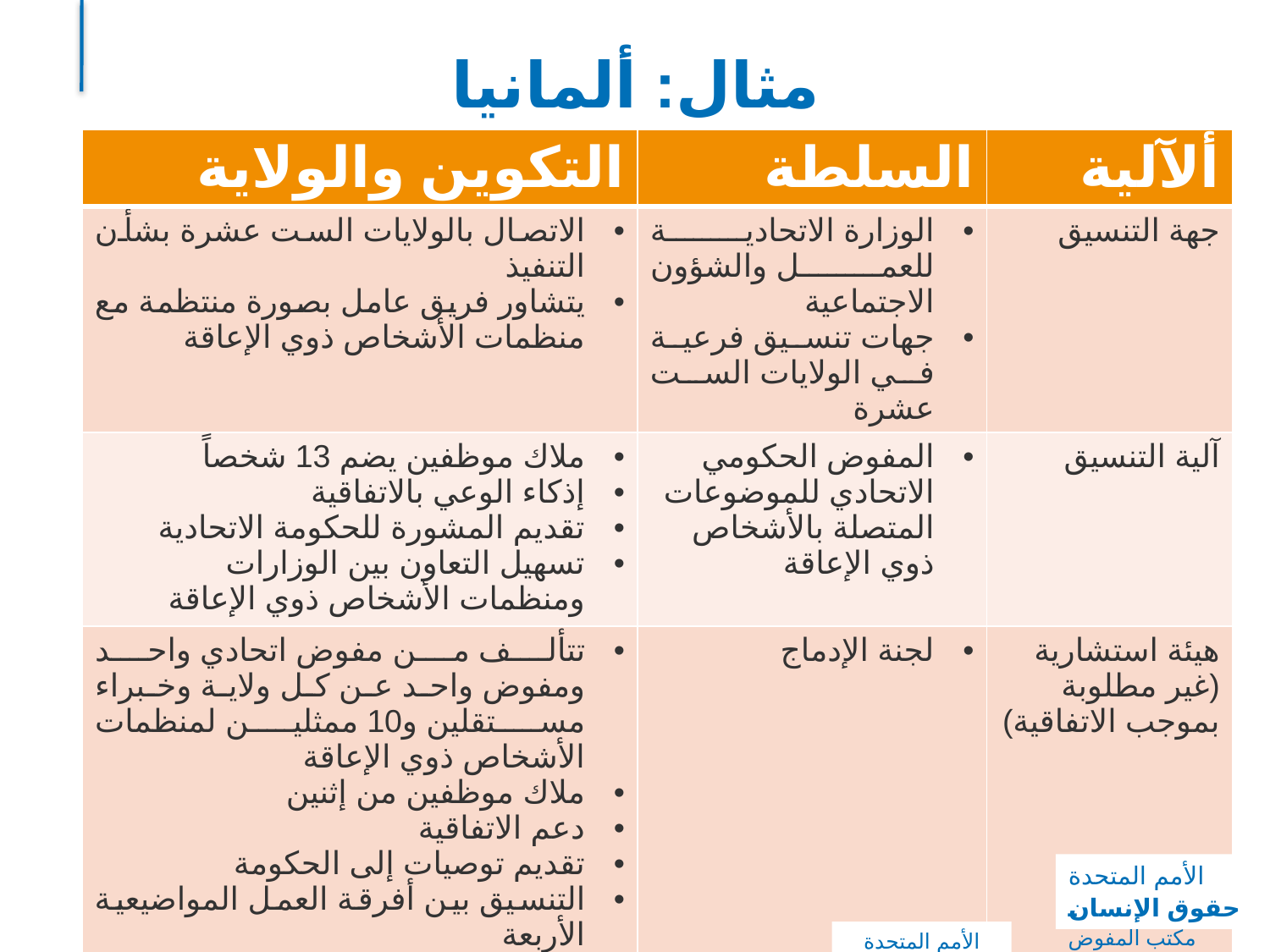

# مثال: ألمانيا
| التكوين والولاية | السلطة | ألآلية |
| --- | --- | --- |
| الاتصال بالولايات الست عشرة بشأن التنفيذ يتشاور فريق عامل بصورة منتظمة مع منظمات الأشخاص ذوي الإعاقة | الوزارة الاتحادية للعمل والشؤون الاجتماعية جهات تنسيق فرعية في الولايات الست عشرة | جهة التنسيق |
| ملاك موظفين يضم 13 شخصاً إذكاء الوعي بالاتفاقية تقديم المشورة للحكومة الاتحادية تسهيل التعاون بين الوزارات ومنظمات الأشخاص ذوي الإعاقة | المفوض الحكومي الاتحادي للموضوعات المتصلة بالأشخاص ذوي الإعاقة | آلية التنسيق |
| تتألف من مفوض اتحادي واحد ومفوض واحد عن كل ولاية وخبراء مستقلين و10 ممثلين لمنظمات الأشخاص ذوي الإعاقة ملاك موظفين من إثنين دعم الاتفاقية تقديم توصيات إلى الحكومة التنسيق بين أفرقة العمل المواضيعية الأربعة | لجنة الإدماج | هيئة استشارية (غير مطلوبة بموجب الاتفاقية) |

الأمم المتحدة
حقوق الإنسان
مكتب المفوض السامي
الأمم المتحدة